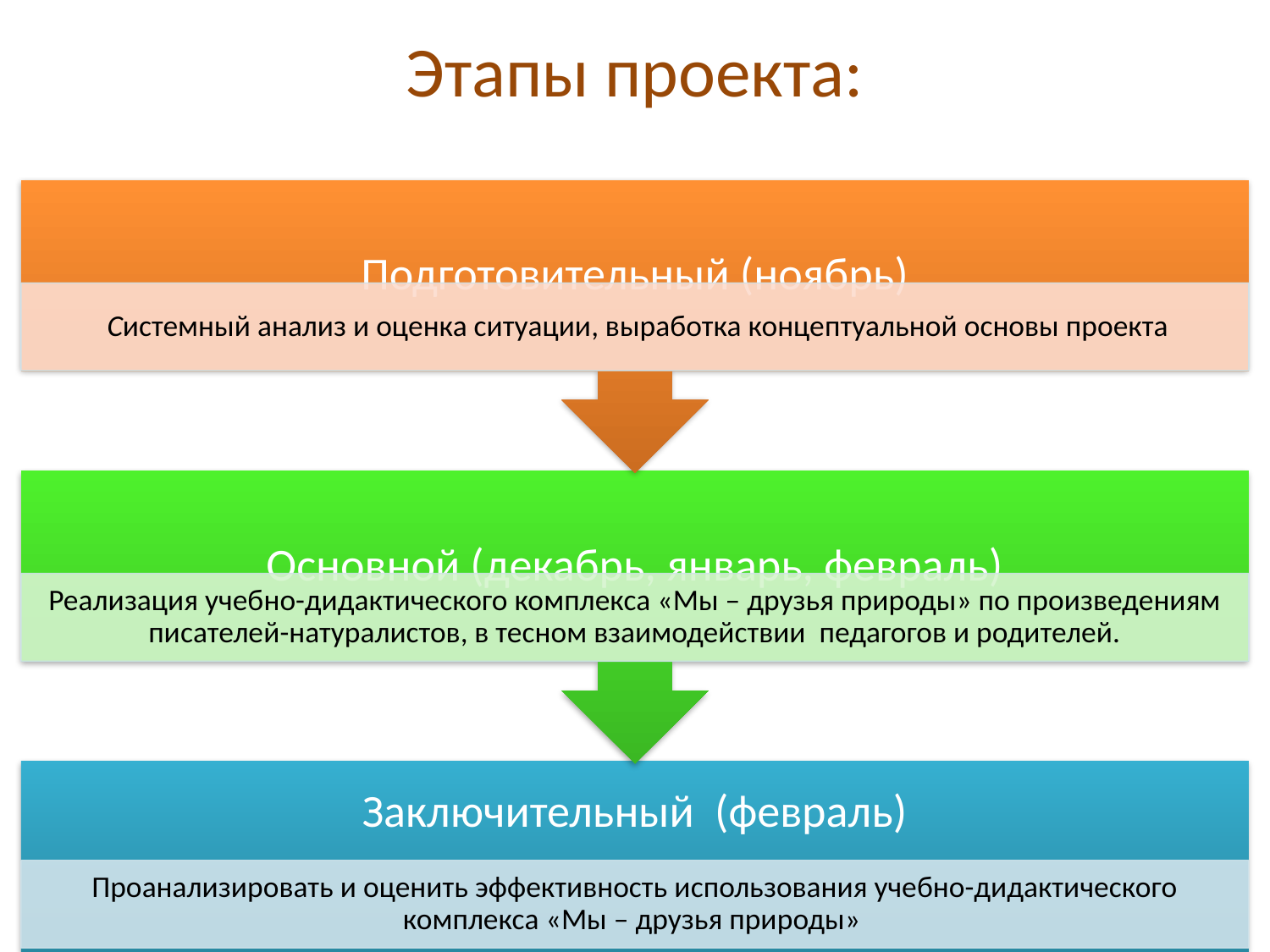

# Этапы проекта:
Заключительный  (февраль)
Проанализировать и оценить эффективность использования учебно-дидактического комплекса «Мы – друзья природы»
Основной (декабрь, январь, февраль)
Реализация учебно-дидактического комплекса «Мы – друзья природы» по произведениям писателей-натуралистов, в тесном взаимодействии  педагогов и родителей.
Подготовительный (ноябрь)
 Системный анализ и оценка ситуации, выработка концептуальной основы проекта